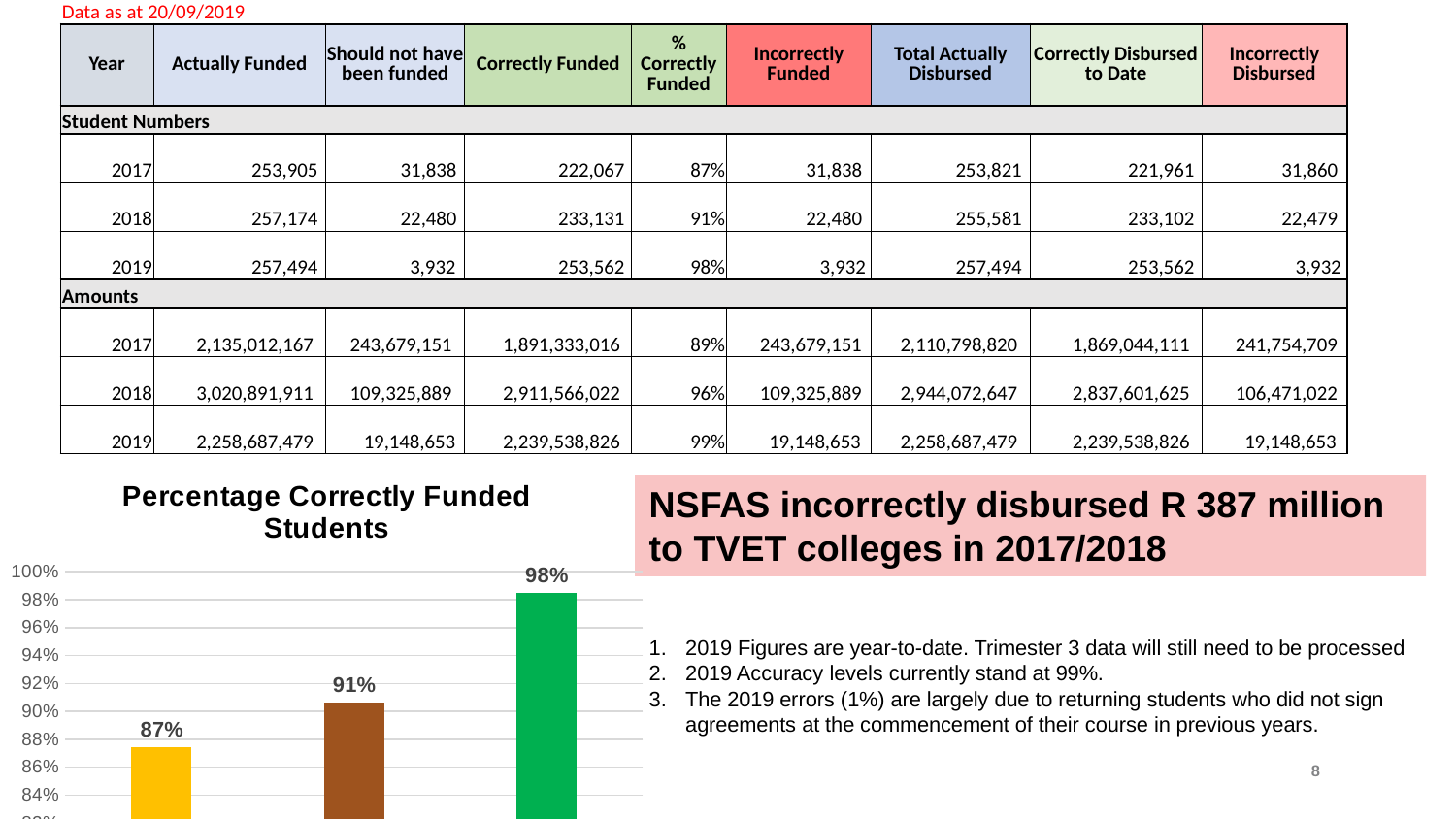

| Data as at 20/09/2019 |  |  |  |  |  |  |  |  |
| --- | --- | --- | --- | --- | --- | --- | --- | --- |
| Year | Actually Funded | Should not have been funded | Correctly Funded | % Correctly Funded | Incorrectly Funded | Total Actually Disbursed | Correctly Disbursed to Date | Incorrectly Disbursed |
| Student Numbers |  |  |  |  |  |  |  |  |
| 2017 | 253,905 | 31,838 | 222,067 | 87% | 31,838 | 253,821 | 221,961 | 31,860 |
| 2018 | 257,174 | 22,480 | 233,131 | 91% | 22,480 | 255,581 | 233,102 | 22,479 |
| 2019 | 257,494 | 3,932 | 253,562 | 98% | 3,932 | 257,494 | 253,562 | 3,932 |
| Amounts |  |  |  |  |  |  |  |  |
| 2017 | 2,135,012,167 | 243,679,151 | 1,891,333,016 | 89% | 243,679,151 | 2,110,798,820 | 1,869,044,111 | 241,754,709 |
| 2018 | 3,020,891,911 | 109,325,889 | 2,911,566,022 | 96% | 109,325,889 | 2,944,072,647 | 2,837,601,625 | 106,471,022 |
| 2019 | 2,258,687,479 | 19,148,653 | 2,239,538,826 | 99% | 19,148,653 | 2,258,687,479 | 2,239,538,826 | 19,148,653 |
|  |  |  |  |  |  |  |  |  |

### Chart: Percentage Correctly Funded Students

| Category |  |
|---|---|
| 2017 | 0.8746066442173254 |
| 2018 | 0.9065107670293264 |
| 2019 | 0.9847297412755248 |
NSFAS incorrectly disbursed R 387 million to TVET colleges in 2017/2018
2019 Figures are year-to-date. Trimester 3 data will still need to be processed
2019 Accuracy levels currently stand at 99%.
The 2019 errors (1%) are largely due to returning students who did not sign agreements at the commencement of their course in previous years.
8